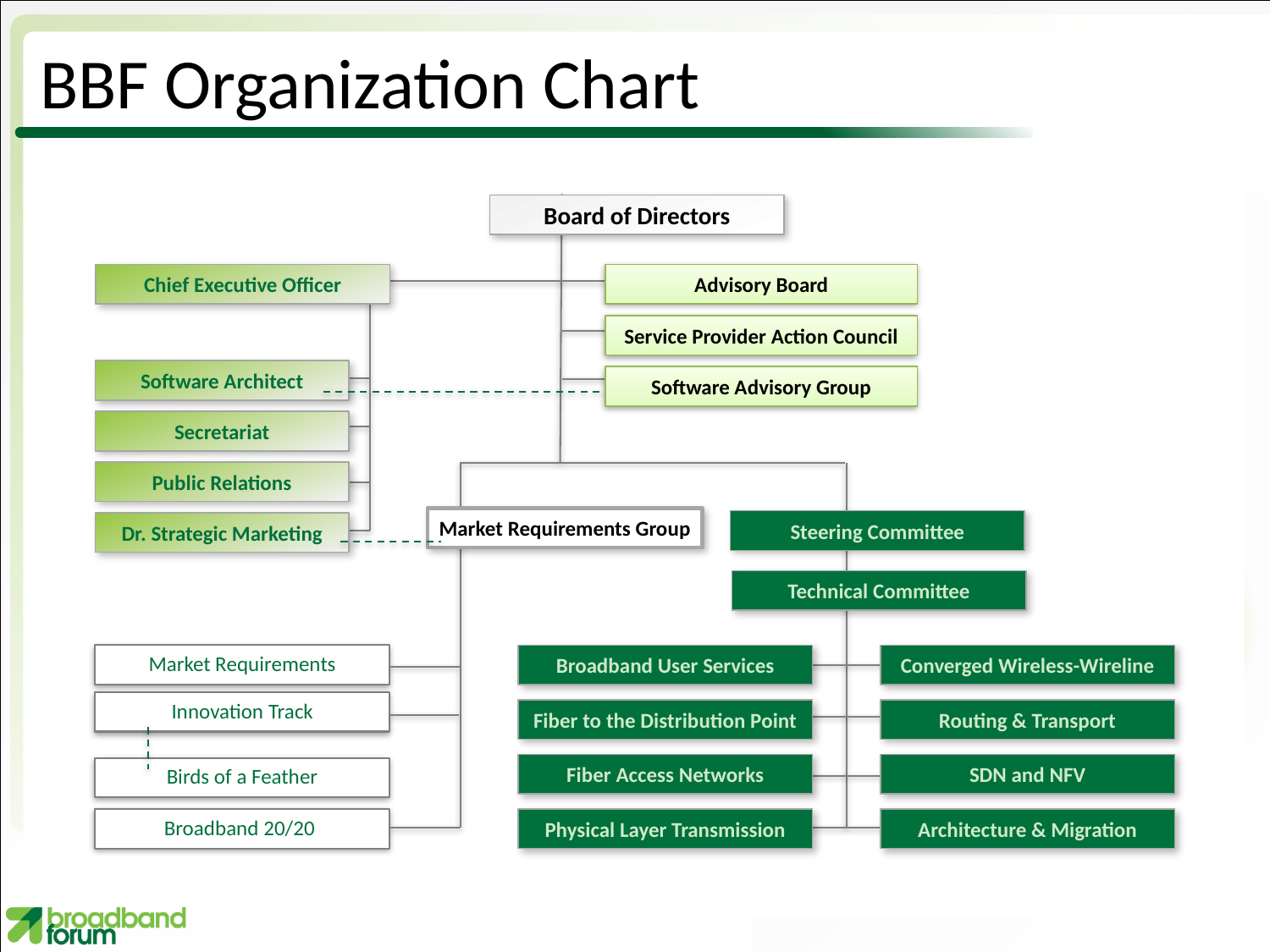

# BBF Organization Chart
Board of Directors
Chief Executive Officer
Advisory Board
Service Provider Action Council
Software Advisory Group
Software Architect
Secretariat
Public Relations
Dr. Strategic Marketing
Market Requirements Group
Steering Committee
Technical Committee
Market Requirements
Broadband User Services
Converged Wireless-Wireline
Innovation Track
Fiber to the Distribution Point
Routing & Transport
Fiber Access Networks
SDN and NFV
Birds of a Feather
Broadband 20/20
Physical Layer Transmission
Architecture & Migration